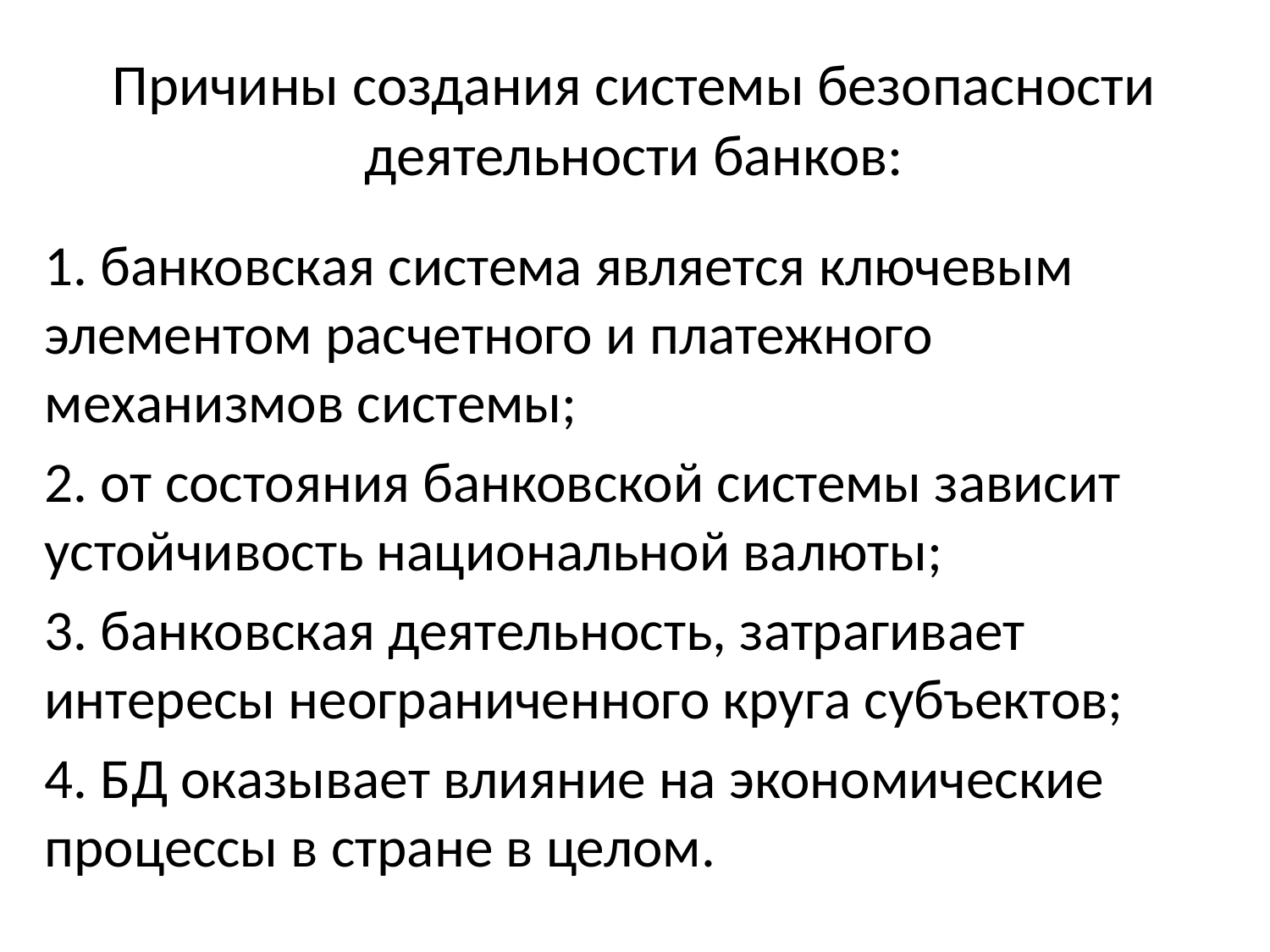

# Причины создания системы безопасности деятельности банков:
1. банковская система является ключевым элементом расчетного и платежного механизмов системы;
2. от состояния банковской системы зависит устойчивость национальной валюты;
3. банковская деятельность, затрагивает интересы неограниченного круга субъектов;
4. БД оказывает влияние на экономические процессы в стране в целом.